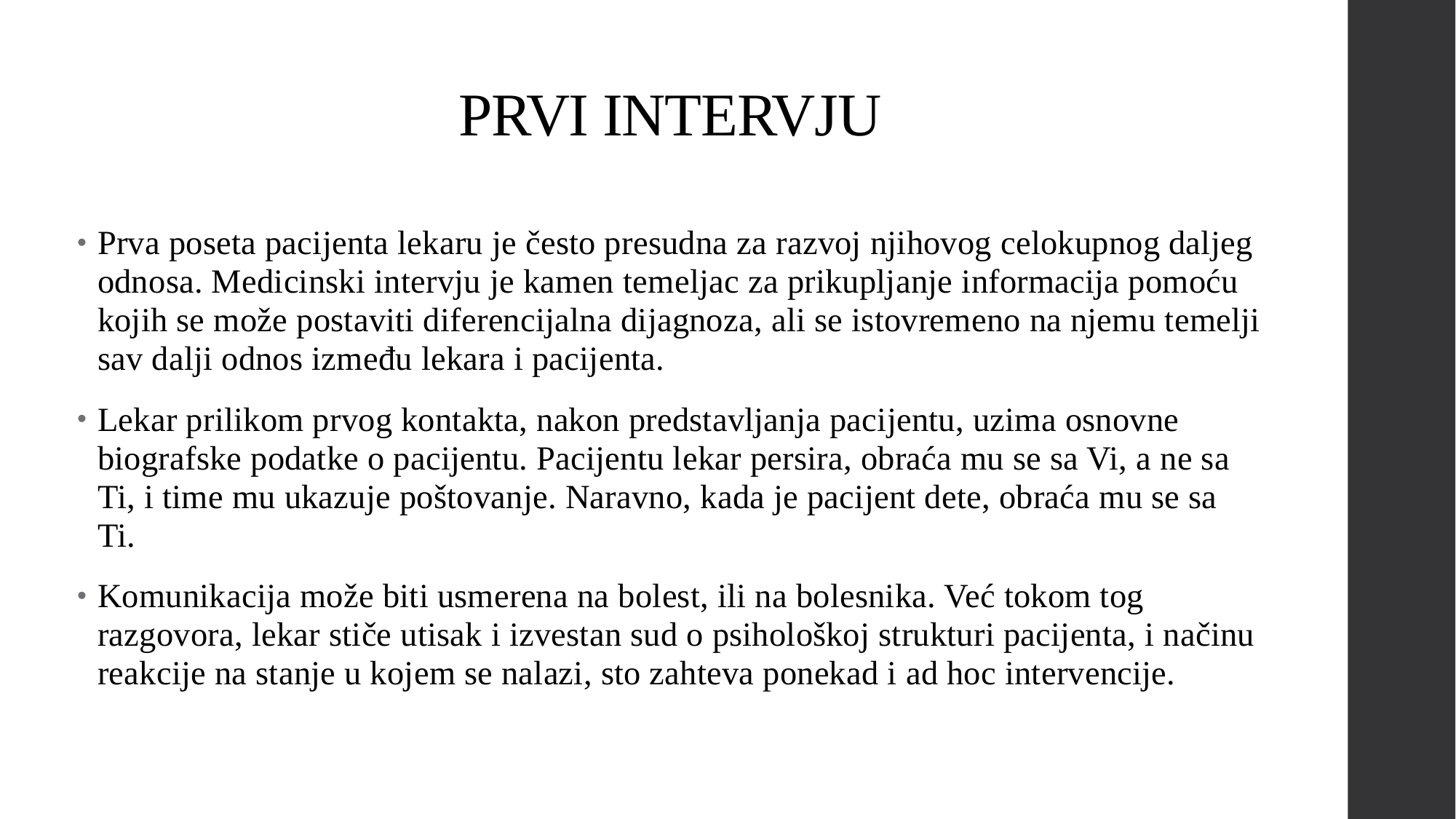

# PRVI INTERVJU
Prva poseta pacijenta lekaru je često presudna za razvoj njihovog celokupnog daljeg odnosa. Medicinski intervju je kamen temeljac za prikupljanje informacija pomoću kojih se može postaviti diferencijalna dijagnoza, ali se istovremeno na njemu temelji sav dalji odnos između lekara i pacijenta.
Lekar prilikom prvog kontakta, nakon predstavljanja pacijentu, uzima osnovne biografske podatke o pacijentu. Pacijentu lekar persira, obraća mu se sa Vi, a ne sa Ti, i time mu ukazuje poštovanje. Naravno, kada je pacijent dete, obraća mu se sa Ti.
Komunikacija može biti usmerena na bolest, ili na bolesnika. Već tokom tog razgovora, lekar stiče utisak i izvestan sud o psihološkoj strukturi pacijenta, i načinu reakcije na stanje u kojem se nalazi, sto zahteva ponekad i ad hoc intervencije.